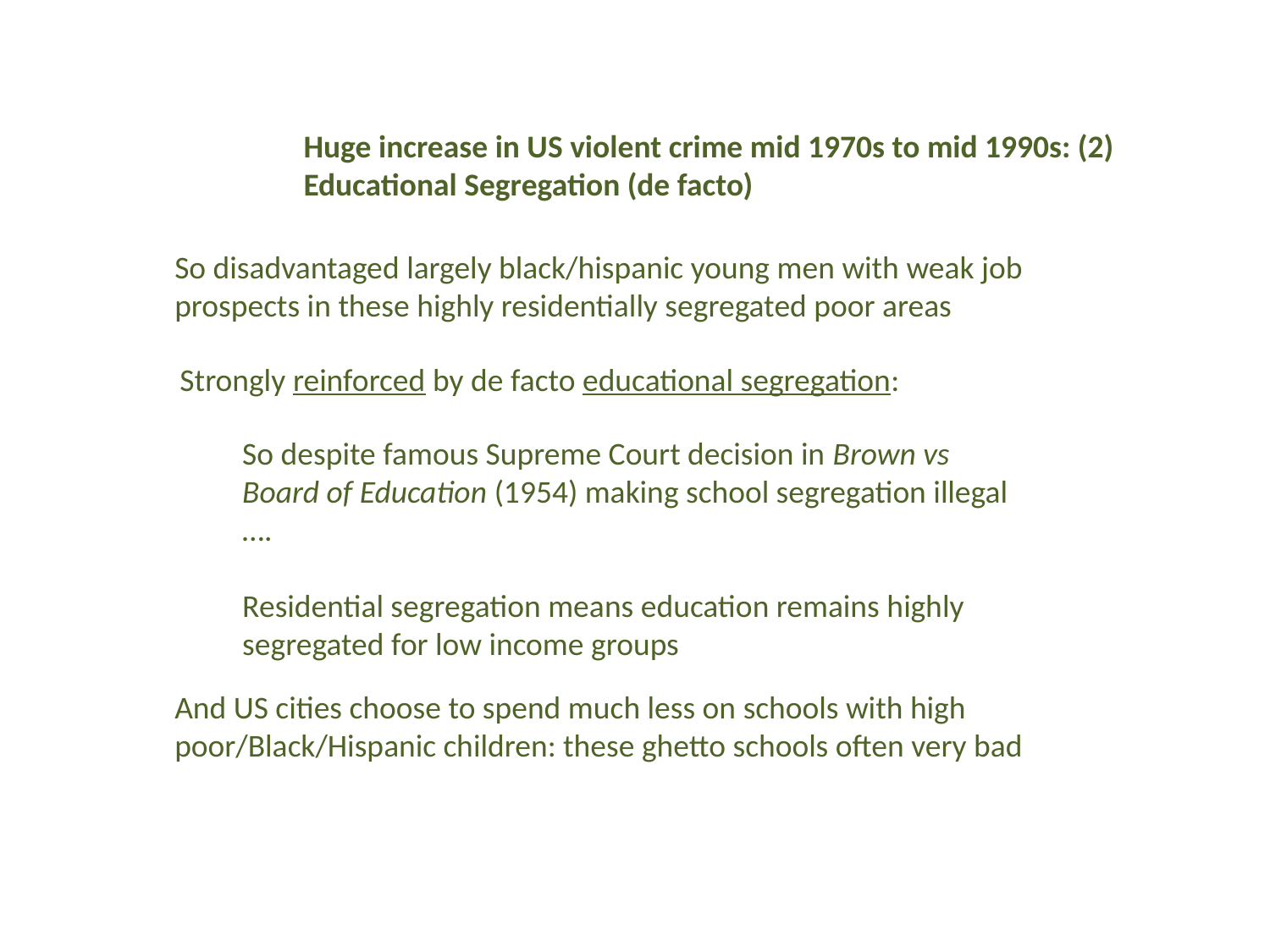

Huge increase in US violent crime mid 1970s to mid 1990s: (2) Educational Segregation (de facto)
So disadvantaged largely black/hispanic young men with weak job prospects in these highly residentially segregated poor areas
Strongly reinforced by de facto educational segregation:
So despite famous Supreme Court decision in Brown vs Board of Education (1954) making school segregation illegal ….

Residential segregation means education remains highly segregated for low income groups
And US cities choose to spend much less on schools with high poor/Black/Hispanic children: these ghetto schools often very bad